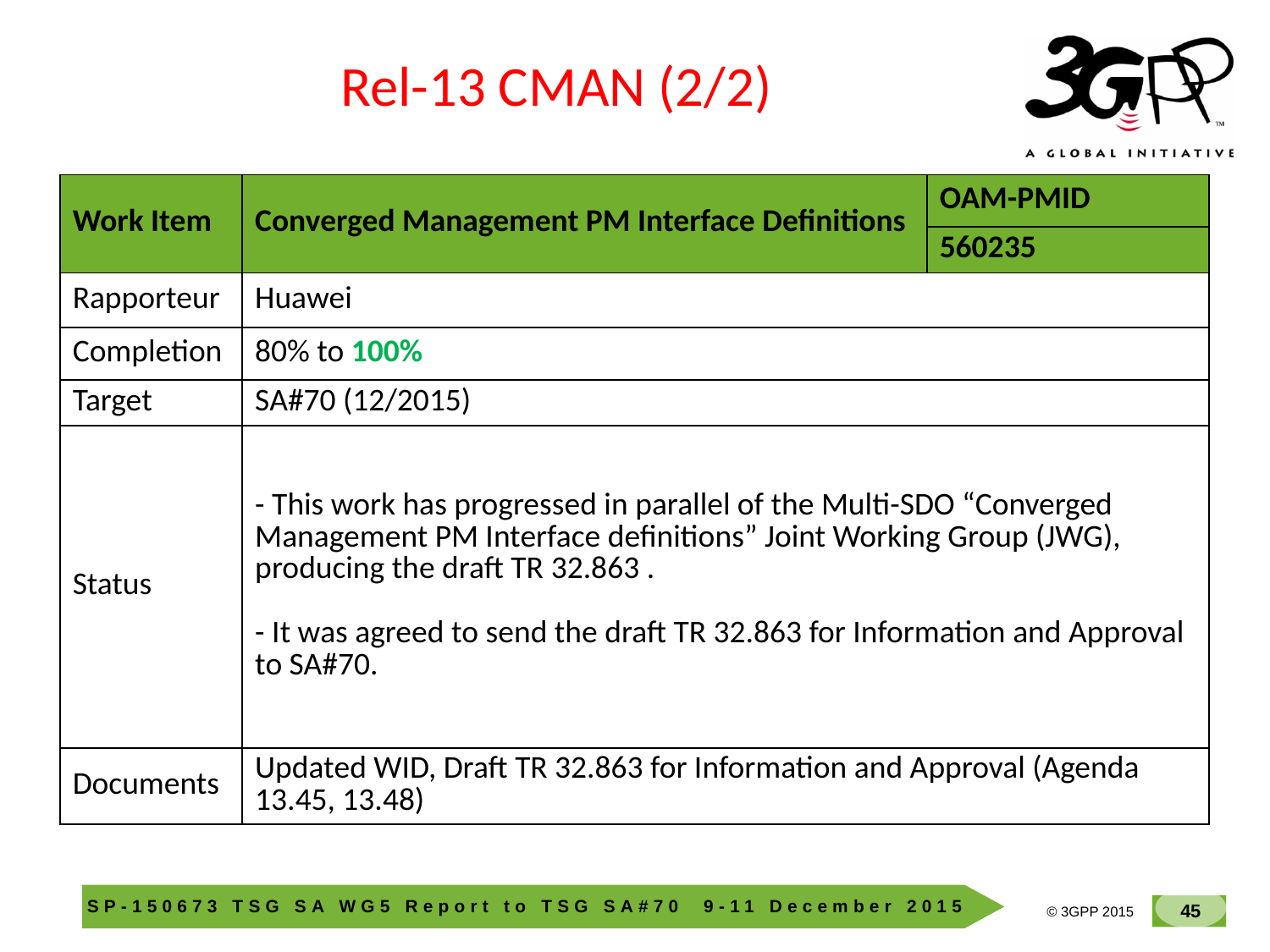

Rel-13 CMAN (2/2)
| Work Item | Converged Management PM Interface Definitions | OAM-PMID |
| --- | --- | --- |
|  |  | 560235 |
| Rapporteur | Huawei |  |
| Completion | 80% to 100% |  |
| Target | SA#70 (12/2015) |  |
| Status | - This work has progressed in parallel of the Multi-SDO “Converged Management PM Interface definitions” Joint Working Group (JWG), producing the draft TR 32.863 . - It was agreed to send the draft TR 32.863 for Information and Approval to SA#70. |  |
| Documents | Updated WID, Draft TR 32.863 for Information and Approval (Agenda 13.45, 13.48) |  |